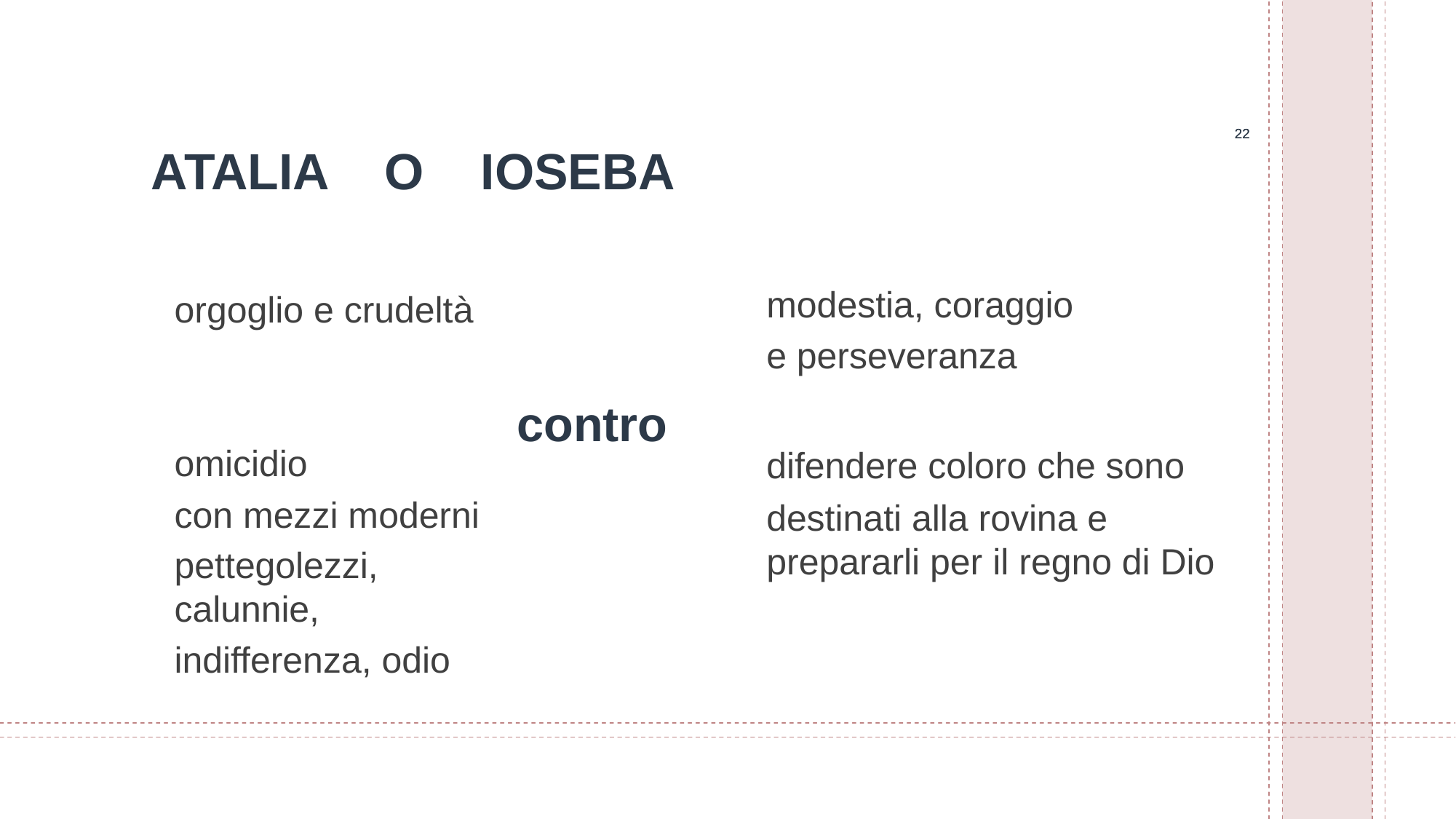

22
22
# ATALIA    O    IOSEBA
orgoglio e crudeltà

omicidio
con mezzi moderni
pettegolezzi, calunnie,
indifferenza, odio
modestia, coraggio
e perseveranza

difendere coloro che sono
destinati alla rovina e prepararli per il regno di Dio

  contro